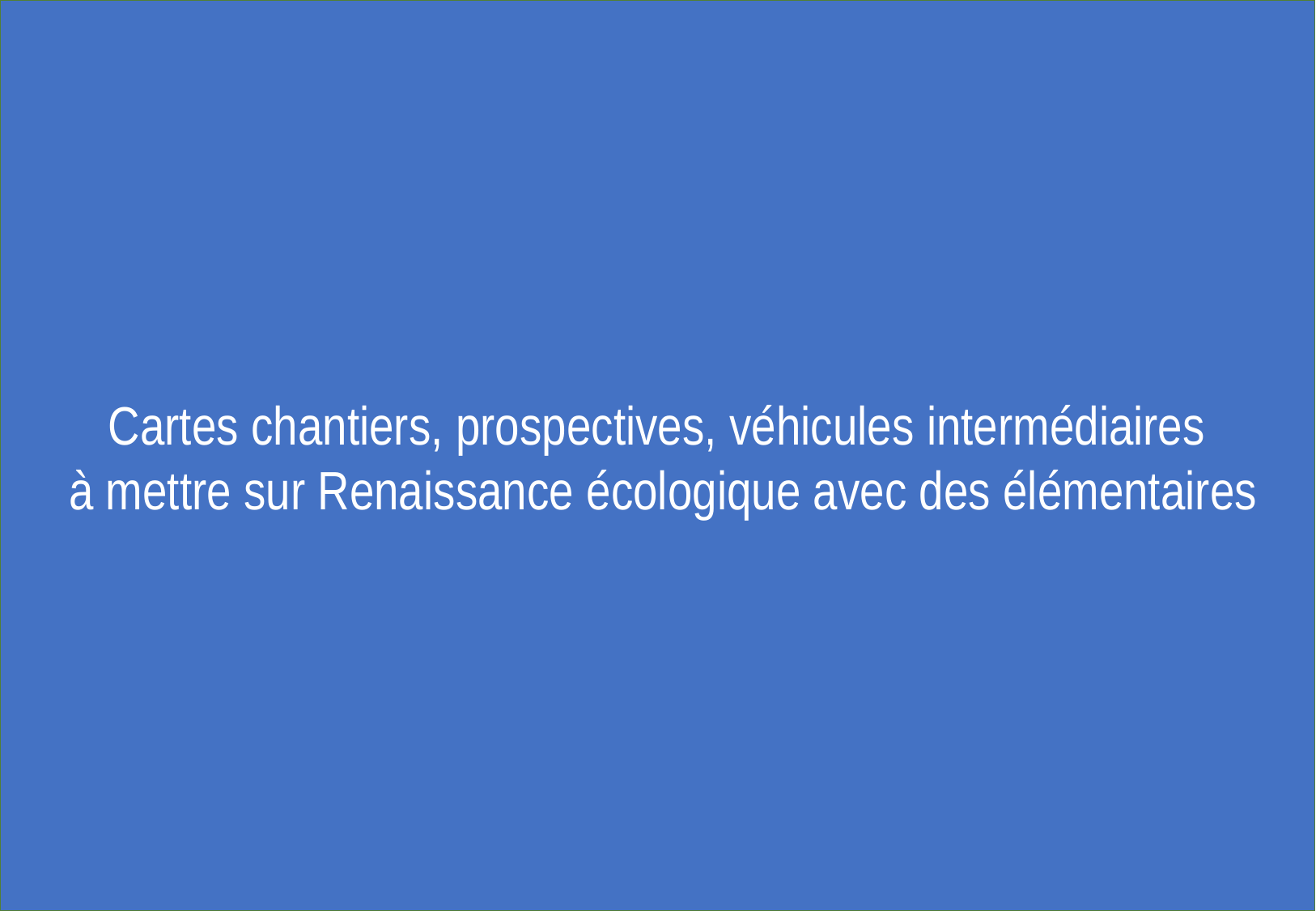

Cartes chantiers, prospectives, véhicules intermédiaires
 à mettre sur Renaissance écologique avec des élémentaires